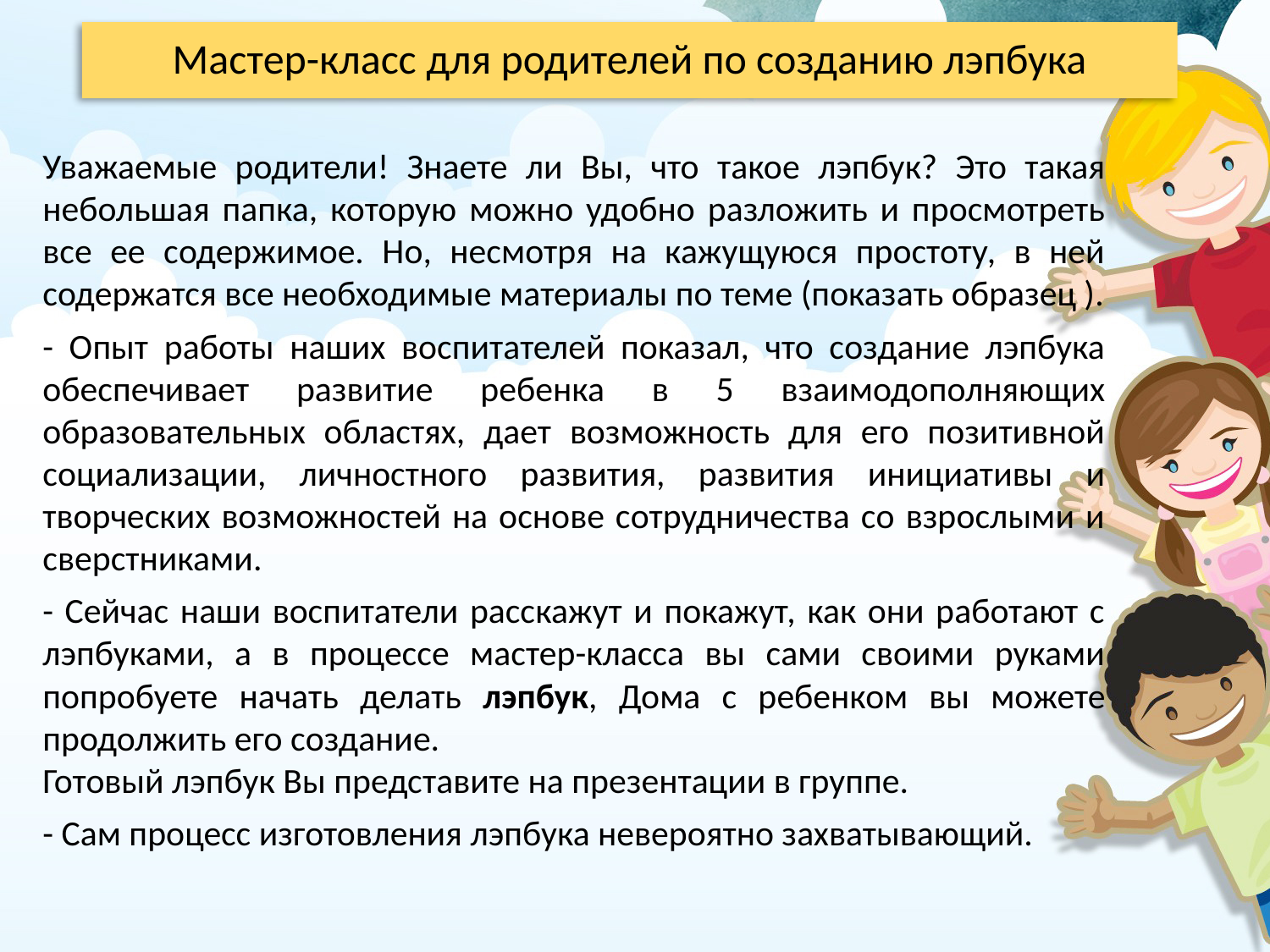

# Мастер-класс для родителей по созданию лэпбука
Уважаемые родители! Знаете ли Вы, что такое лэпбук? Это такая небольшая папка, которую можно удобно разложить и просмотреть все ее содержимое. Но, несмотря на кажущуюся простоту, в ней содержатся все необходимые материалы по теме (показать образец ).

- Опыт работы наших воспитателей показал, что создание лэпбука обеспечивает развитие ребенка в 5 взаимодополняющих образовательных областях, дает возможность для его позитивной социализации, личностного развития, развития инициативы и творческих возможностей на основе сотрудничества со взрослыми и сверстниками.

- Сейчас наши воспитатели расскажут и покажут, как они работают с лэпбуками, а в процессе мастер-класса вы сами своими руками попробуете начать делать лэпбук, Дома с ребенком вы можете продолжить его создание.
Готовый лэпбук Вы представите на презентации в группе.

- Сам процесс изготовления лэпбука невероятно захватывающий.